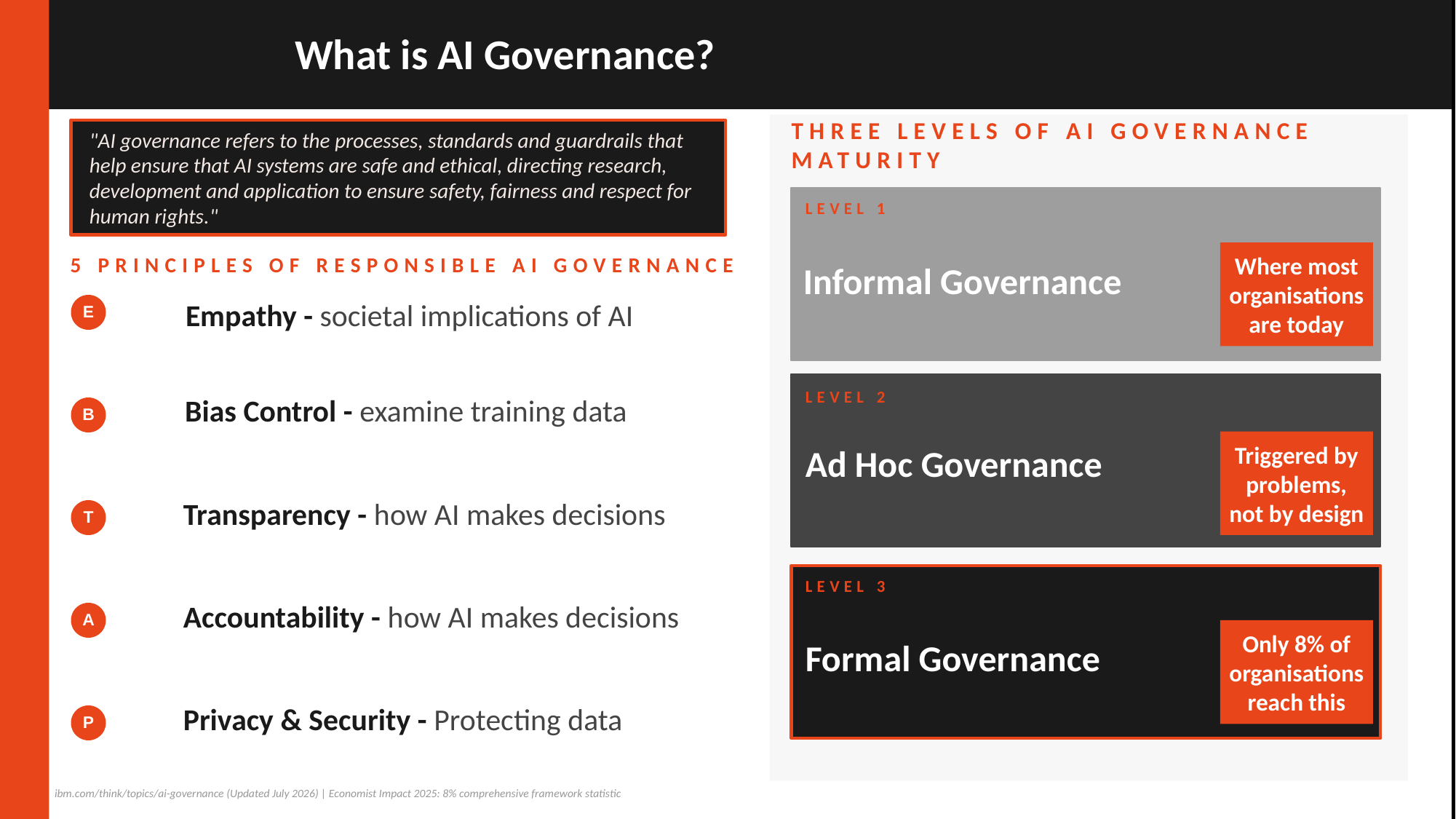

What is AI Governance?

"AI governance refers to the processes, standards and guardrails that help ensure that AI systems are safe and ethical, directing research, development and application to ensure safety, fairness and respect for human rights."
THREE LEVELS OF AI GOVERNANCE MATURITY

LEVEL 1

Where most
organisations
are today
5 PRINCIPLES OF RESPONSIBLE AI GOVERNANCE
Informal Governance

E
Empathy - societal implications of AI

LEVEL 2

Bias Control - examine training data
B

Triggered by
problems,
not by design
Ad Hoc Governance

Transparency - how AI makes decisions
T

LEVEL 3
Formal Governance

Accountability - how AI makes decisions
A

Only 8% of
organisations
reach this

Privacy & Security - Protecting data
P

ibm.com/think/topics/ai-governance (Updated July 2026) | Economist Impact 2025: 8% comprehensive framework statistic